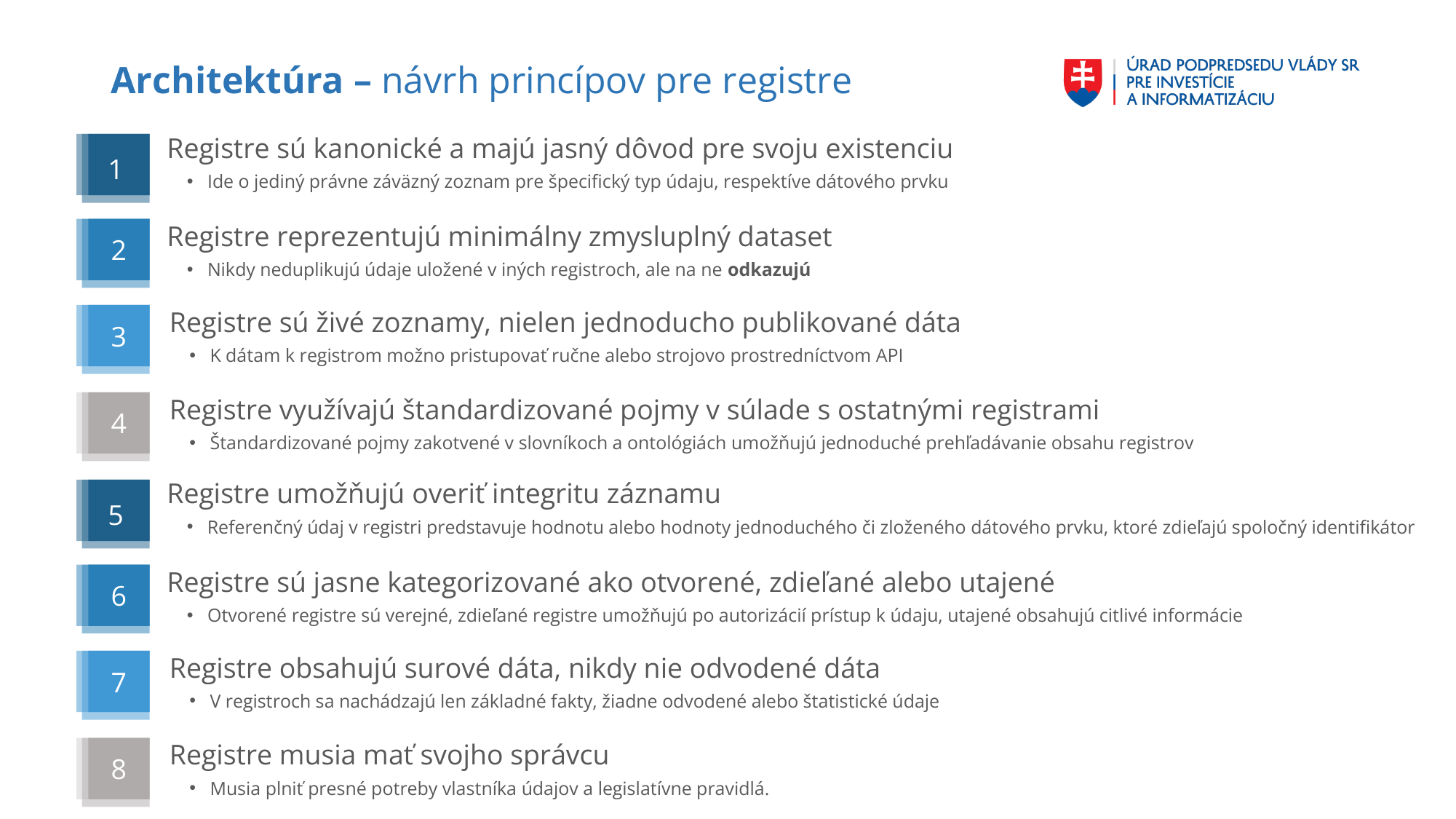

# Architektúra – návrh princípov pre registre
Registre sú kanonické a majú jasný dôvod pre svoju existenciu
1

Ide o jediný právne záväzný zoznam pre špecifický typ údaju, respektíve dátového prvku
Registre reprezentujú minimálny zmysluplný dataset

2
Nikdy neduplikujú údaje uložené v iných registroch, ale na ne odkazujú
Registre sú živé zoznamy, nielen jednoducho publikované dáta

3
K dátam k registrom možno pristupovať ručne alebo strojovo prostredníctvom API
Registre využívajú štandardizované pojmy v súlade s ostatnými registrami

4
Štandardizované pojmy zakotvené v slovníkoch a ontológiách umožňujú jednoduché prehľadávanie obsahu registrov
Registre umožňujú overiť integritu záznamu
5

Referenčný údaj v registri predstavuje hodnotu alebo hodnoty jednoduchého či zloženého dátového prvku, ktoré zdieľajú spoločný identifikátor
Registre sú jasne kategorizované ako otvorené, zdieľané alebo utajené

6
Otvorené registre sú verejné, zdieľané registre umožňujú po autorizácií prístup k údaju, utajené obsahujú citlivé informácie
Registre obsahujú surové dáta, nikdy nie odvodené dáta

7
V registroch sa nachádzajú len základné fakty, žiadne odvodené alebo štatistické údaje
Registre musia mať svojho správcu

8
Musia plniť presné potreby vlastníka údajov a legislatívne pravidlá.